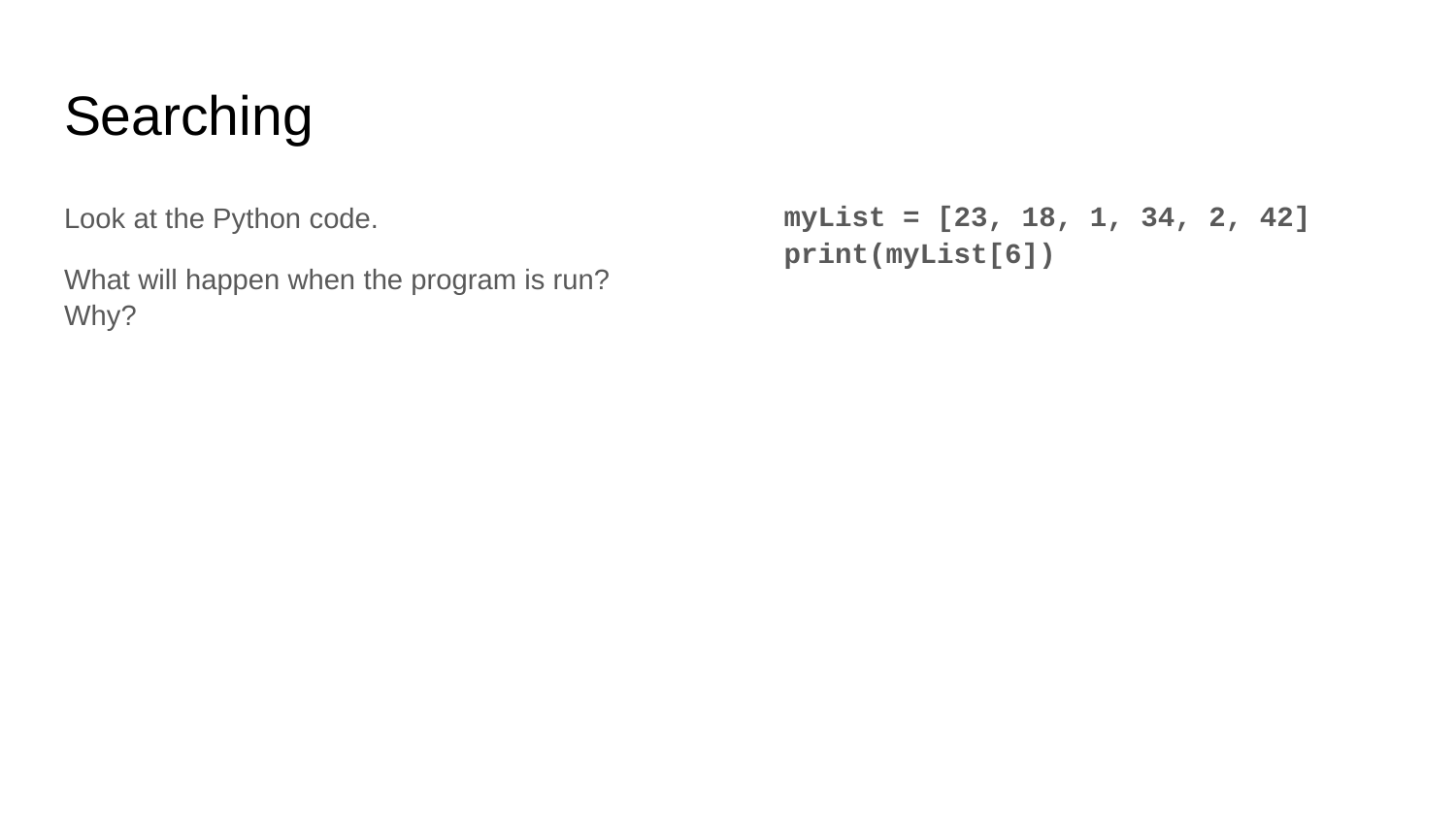

# Searching
Look at the Python code.
What will happen when the program is run? Why?

myList = [23, 18, 1, 34, 2, 42]
print(myList[6])